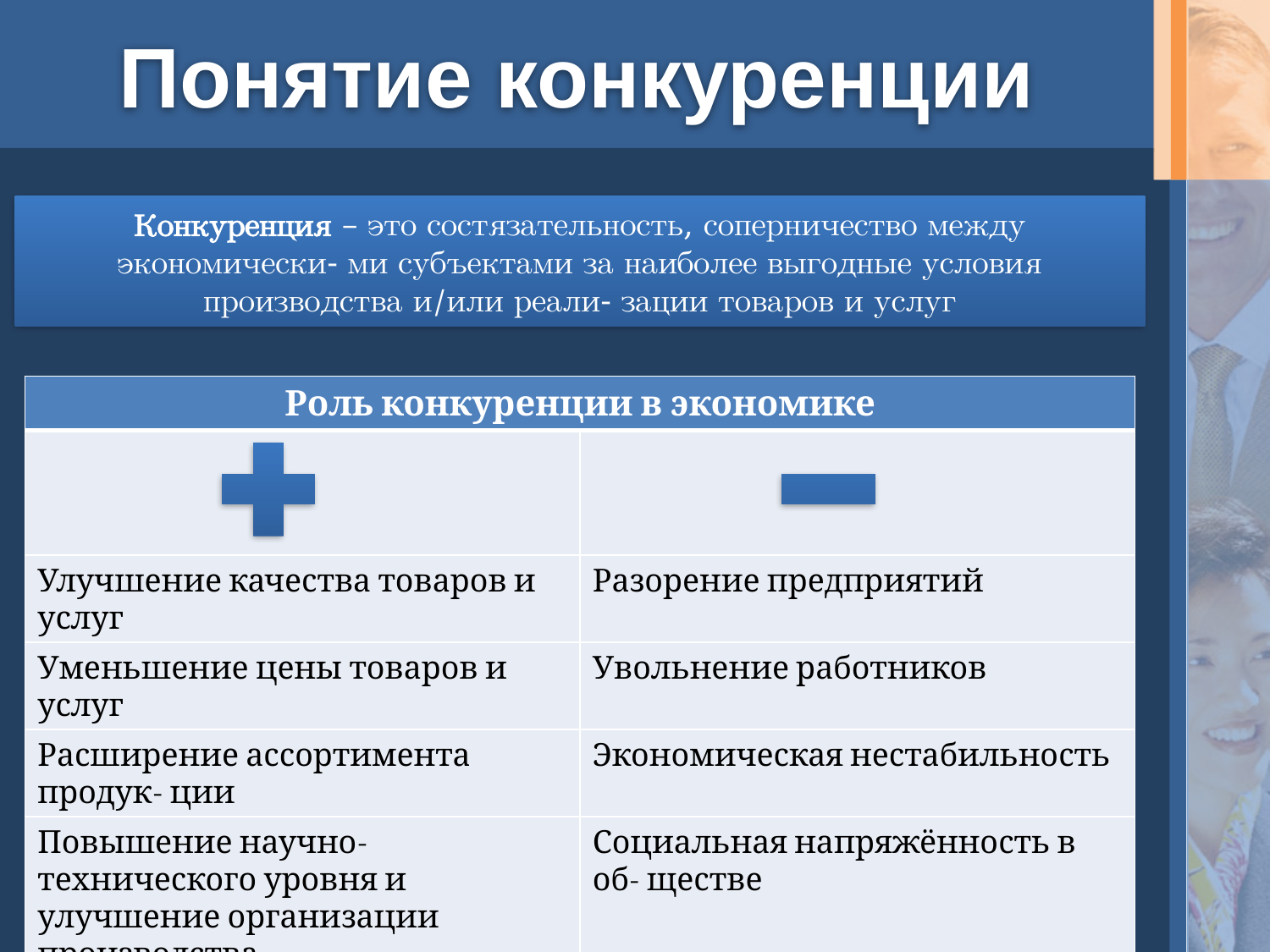

# Понятие конкуренции
Конкуренция – это состязательность, соперничество между экономически- ми субъектами за наиболее выгодные условия производства и/или реали- зации товаров и услуг
| Роль конкуренции в экономике |  |
| --- | --- |
|  |  |
| Улучшение качества товаров и услуг | Разорение предприятий |
| Уменьшение цены товаров и услуг | Увольнение работников |
| Расширение ассортимента продук- ции | Экономическая нестабильность |
| Повышение научно-технического уровня и улучшение организации производства | Социальная напряжённость в об- ществе |